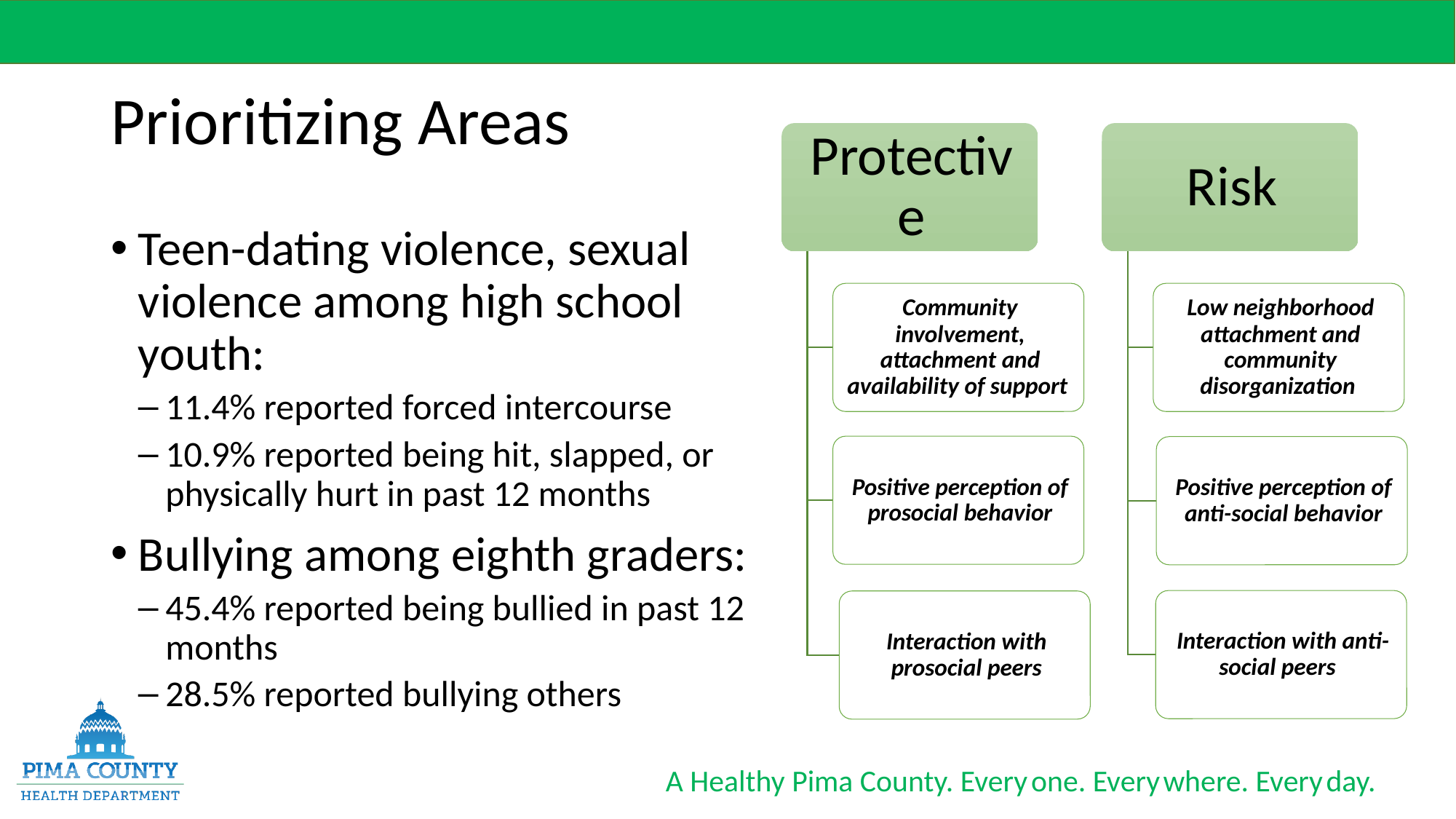

# Prioritizing Areas
Protective
Community involvement, attachment and availability of support
Positive perception of prosocial behavior
Interaction with prosocial peers
Risk
Low neighborhood attachment and community disorganization
Interaction with anti-social peers
Positive perception of anti-social behavior
Teen-dating violence, sexual violence among high school youth:
11.4% reported forced intercourse
10.9% reported being hit, slapped, or physically hurt in past 12 months
Bullying among eighth graders:
45.4% reported being bullied in past 12 months
28.5% reported bullying others